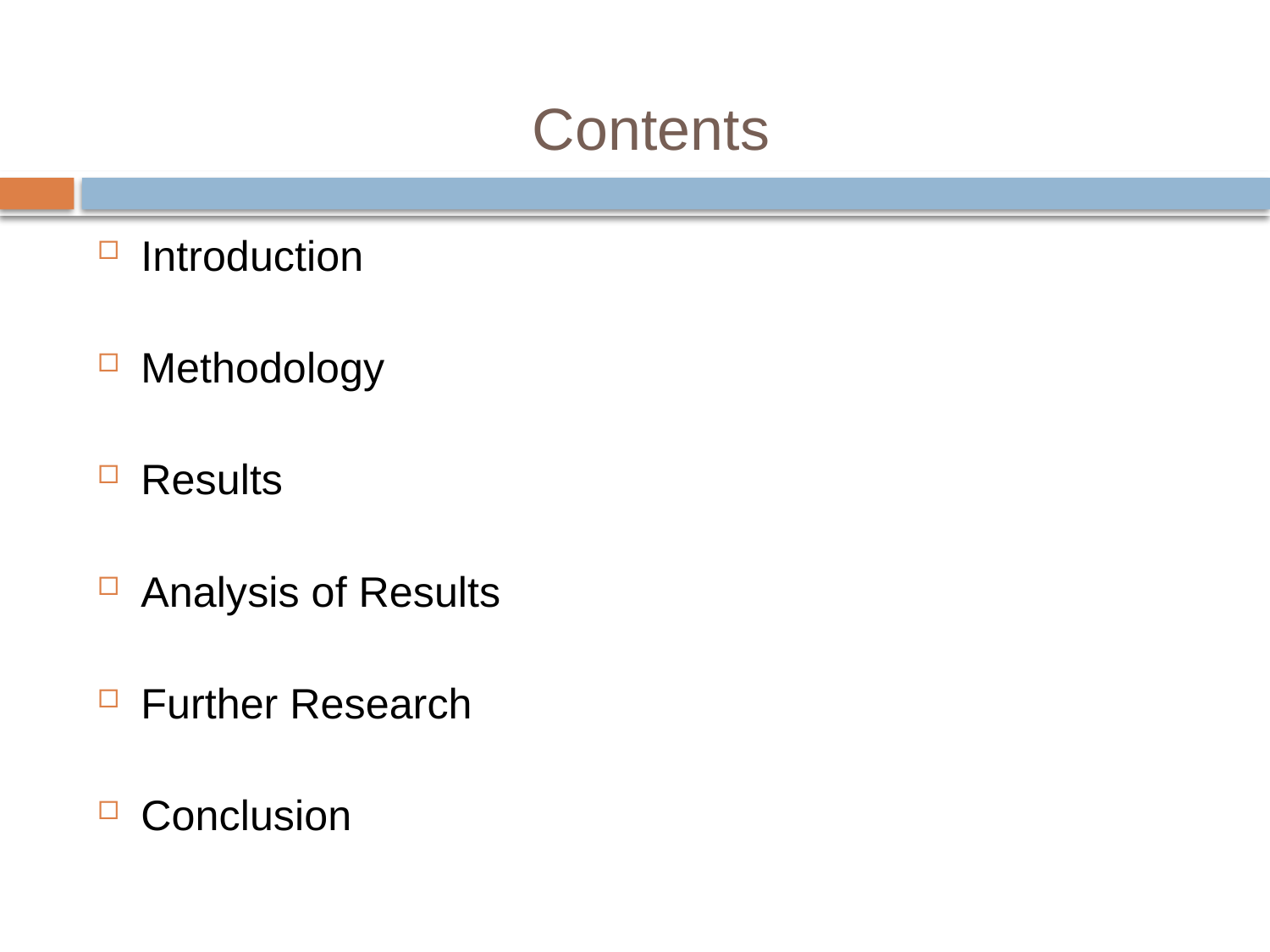

# Contents
Introduction
Methodology
Results
Analysis of Results
Further Research
Conclusion